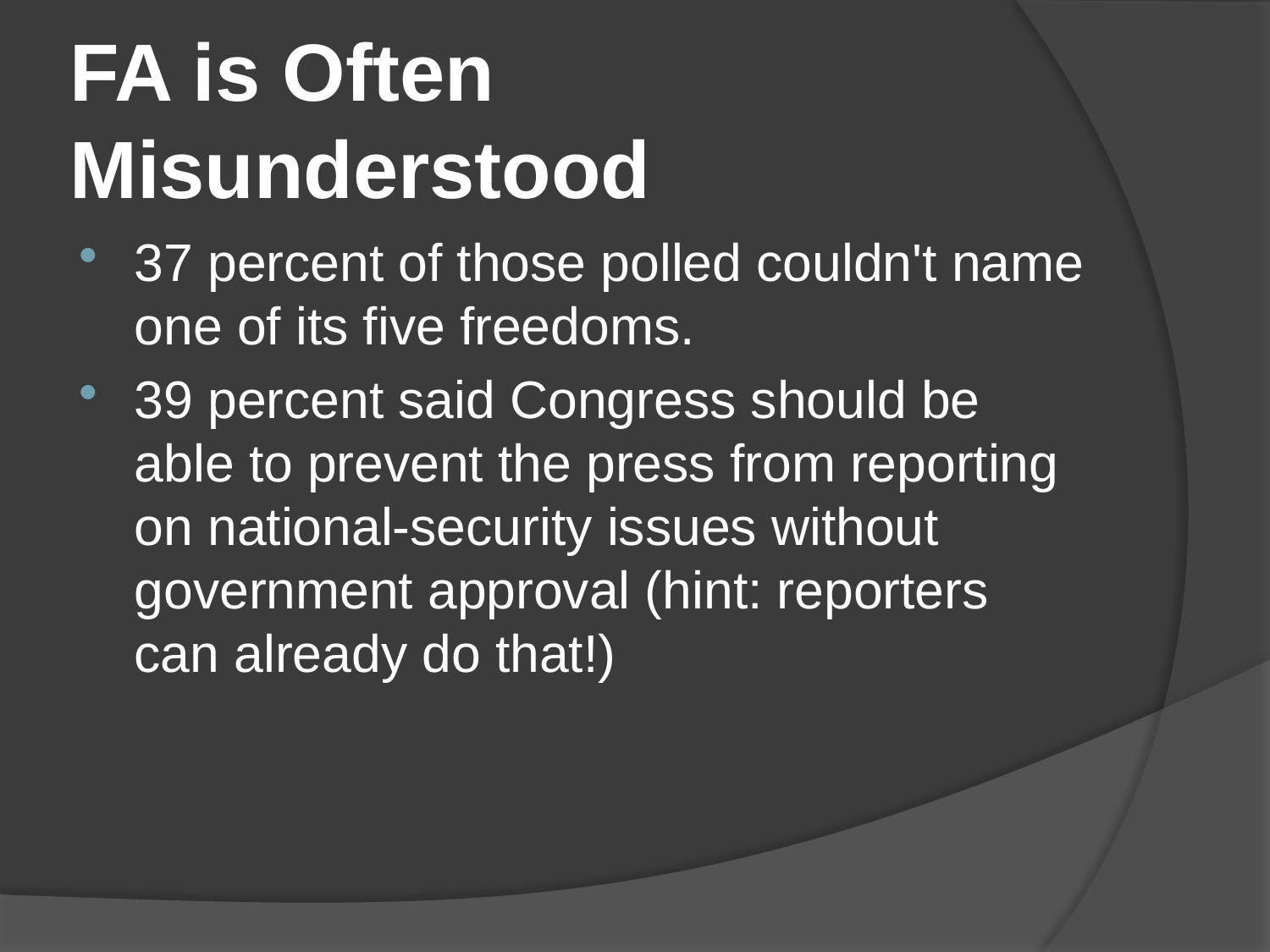

# FA is Often Misunderstood
37 percent of those polled couldn't name one of its five freedoms.
39 percent said Congress should be able to prevent the press from reporting on national-security issues without government approval (hint: reporters can already do that!)